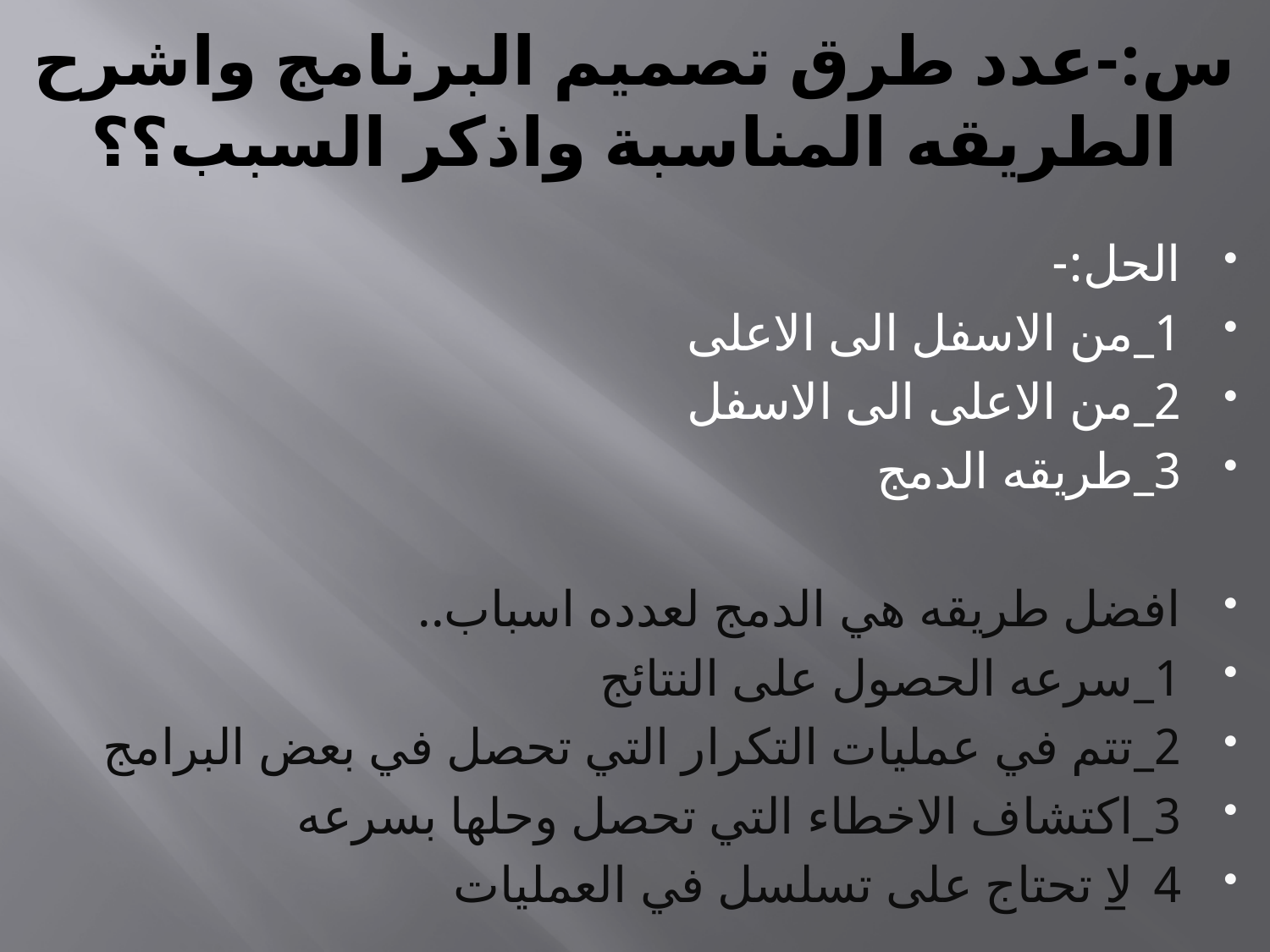

# س:-عدد طرق تصميم البرنامج واشرح الطريقه المناسبة واذكر السبب؟؟
الحل:-
1_من الاسفل الى الاعلى
2_من الاعلى الى الاسفل
3_طريقه الدمج

افضل طريقه هي الدمج لعدده اسباب..
1_سرعه الحصول على النتائج
2_تتم في عمليات التكرار التي تحصل في بعض البرامج
3_اكتشاف الاخطاء التي تحصل وحلها بسرعه
4_لا تحتاج على تسلسل في العمليات